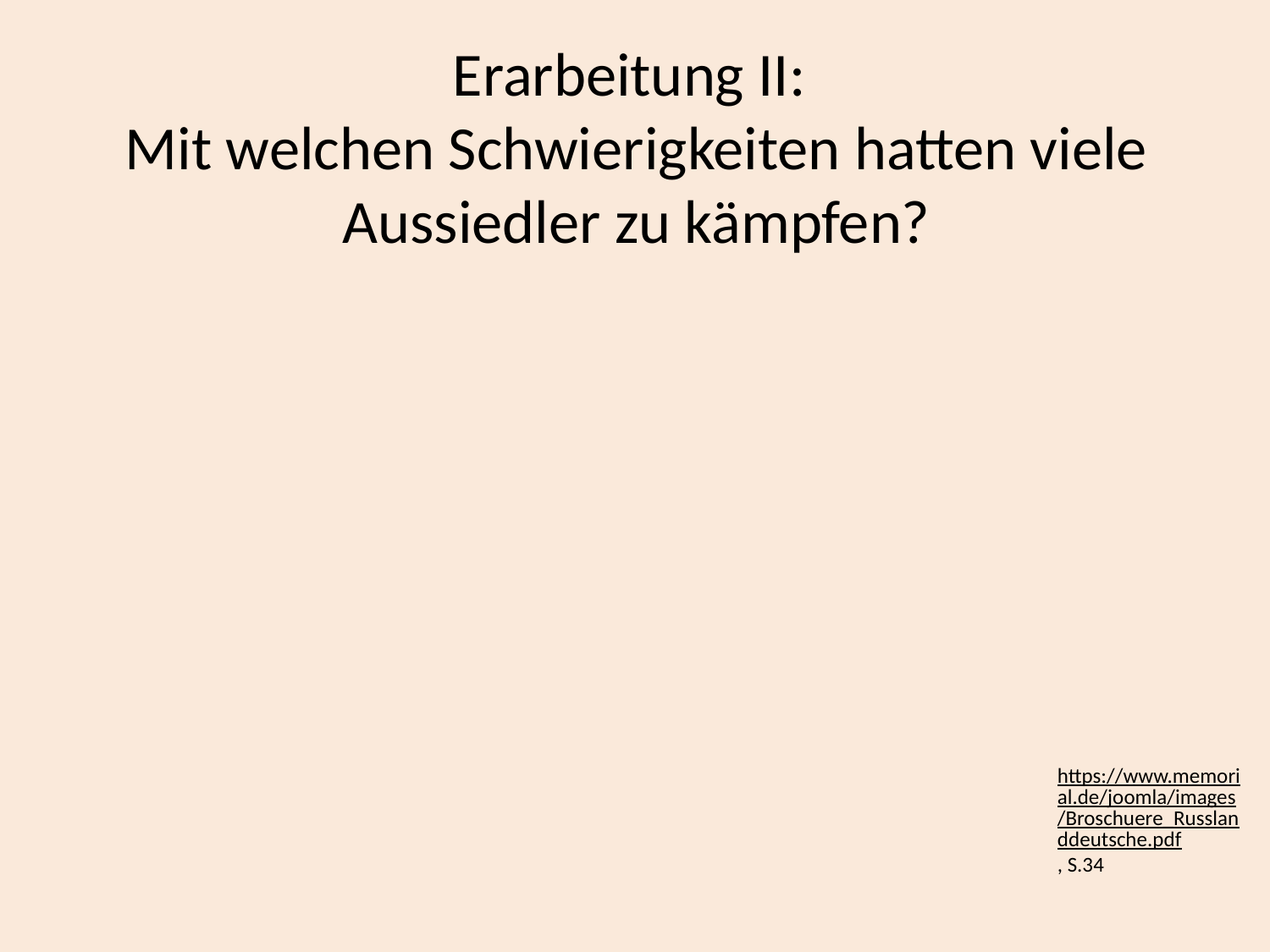

# Erarbeitung II: Mit welchen Schwierigkeiten hatten viele Aussiedler zu kämpfen?

https://www.memorial.de/joomla/images/Broschuere_Russlanddeutsche.pdf, S.34